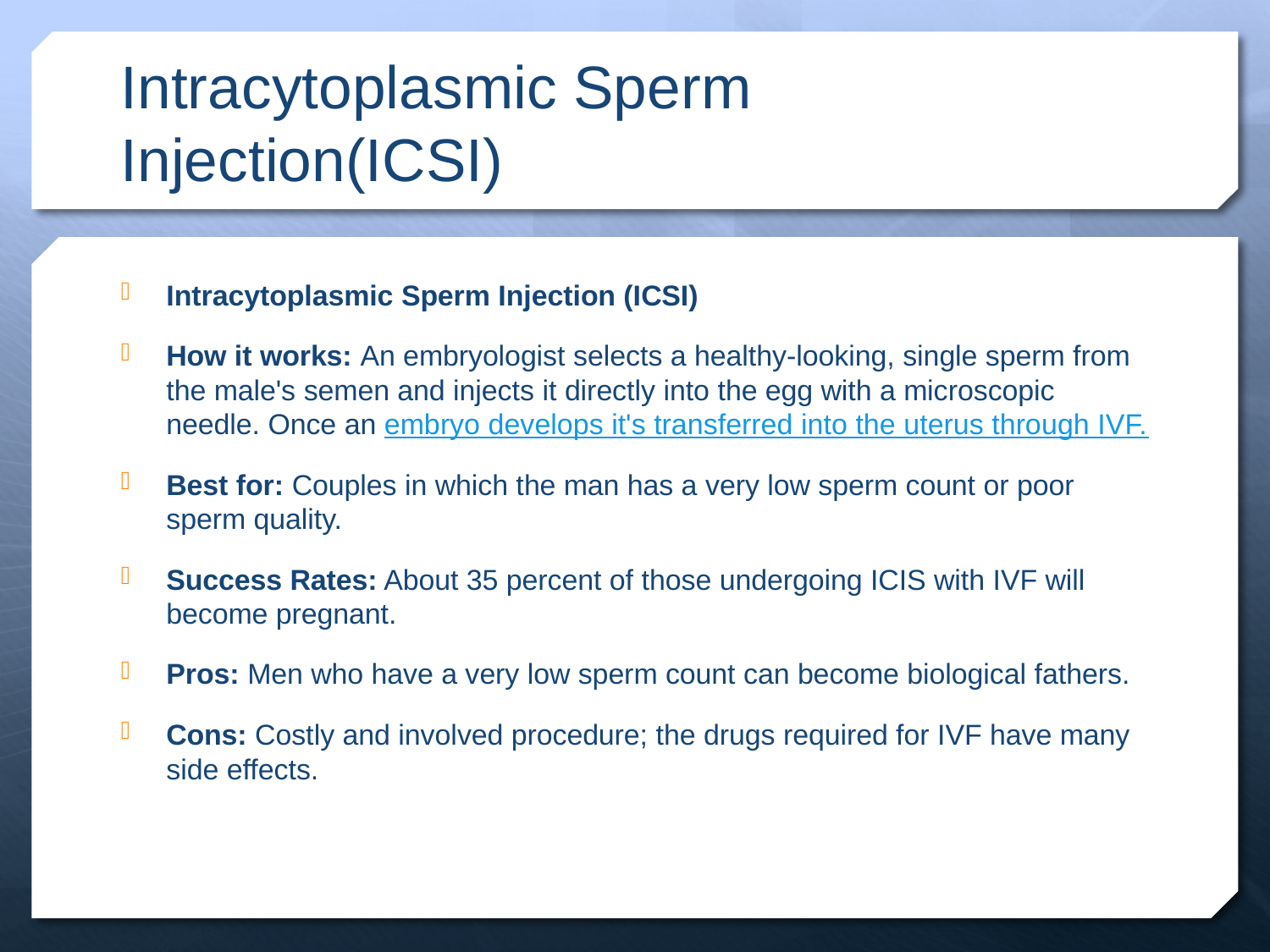

# Intracytoplasmic Sperm Injection(ICSI)
Intracytoplasmic Sperm Injection (ICSI)
How it works: An embryologist selects a healthy-looking, single sperm from the male's semen and injects it directly into the egg with a microscopic needle. Once an embryo develops it's transferred into the uterus through IVF.
Best for: Couples in which the man has a very low sperm count or poor sperm quality.
Success Rates: About 35 percent of those undergoing ICIS with IVF will become pregnant.
Pros: Men who have a very low sperm count can become biological fathers.
Cons: Costly and involved procedure; the drugs required for IVF have many side effects.